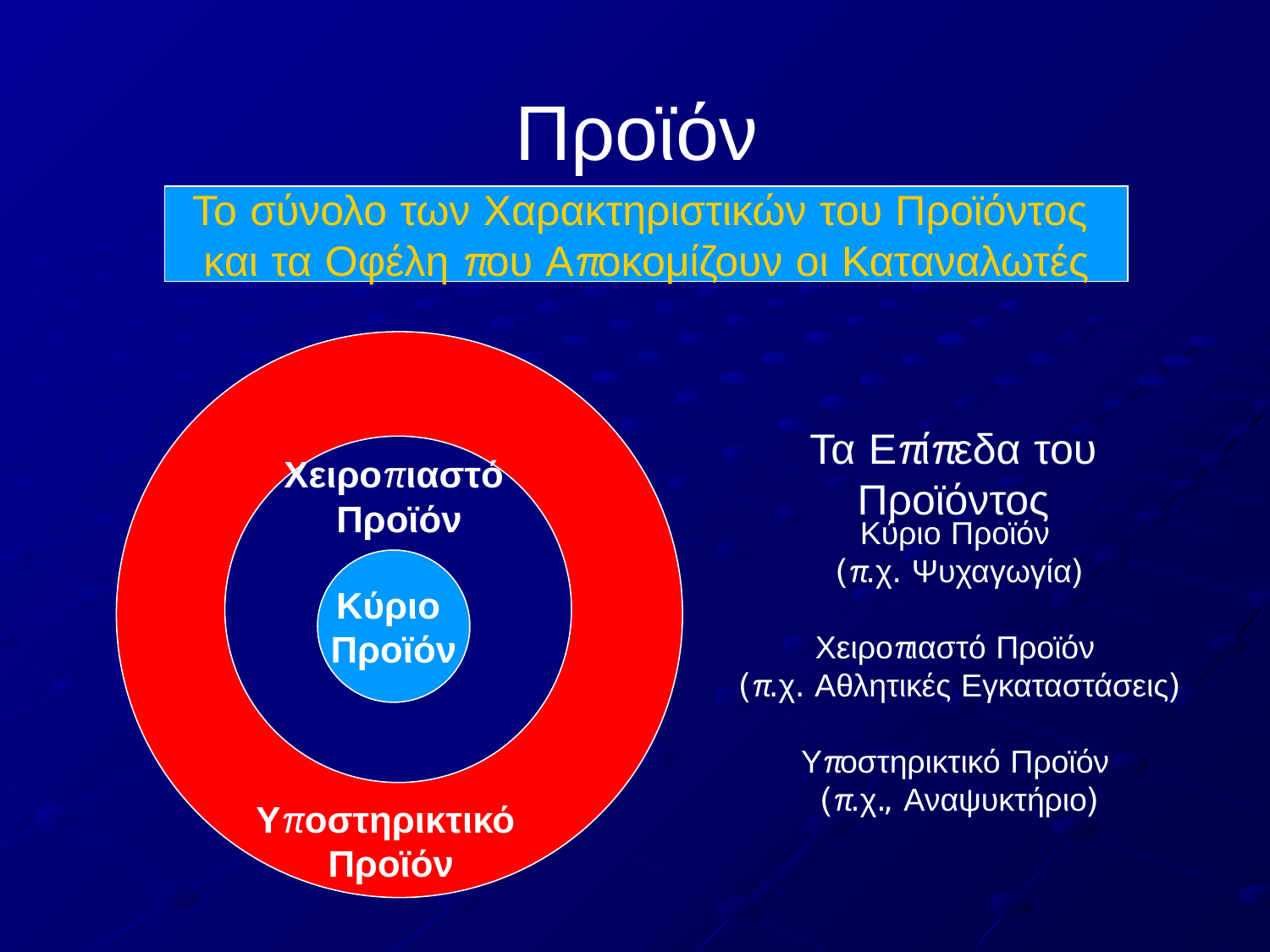

# Προϊόν
Το σύνολο των Χαρακτηριστικών του Προϊόντος
και τα Οφέλη που Αποκομίζουν οι Καταναλωτές

Υποστηρικτικό
Προϊόν

Τα Επίπεδα του Προϊόντος

Χειροπιαστό
Προϊόν

Κύριο Προϊόν
(π.χ. Ψυχαγωγία)

Χειροπιαστό Προϊόν
(π.χ. Αθλητικές Εγκαταστάσεις)

Υποστηρικτικό Προϊόν
(π.χ., Αναψυκτήριο)

Κύριο
Προϊόν